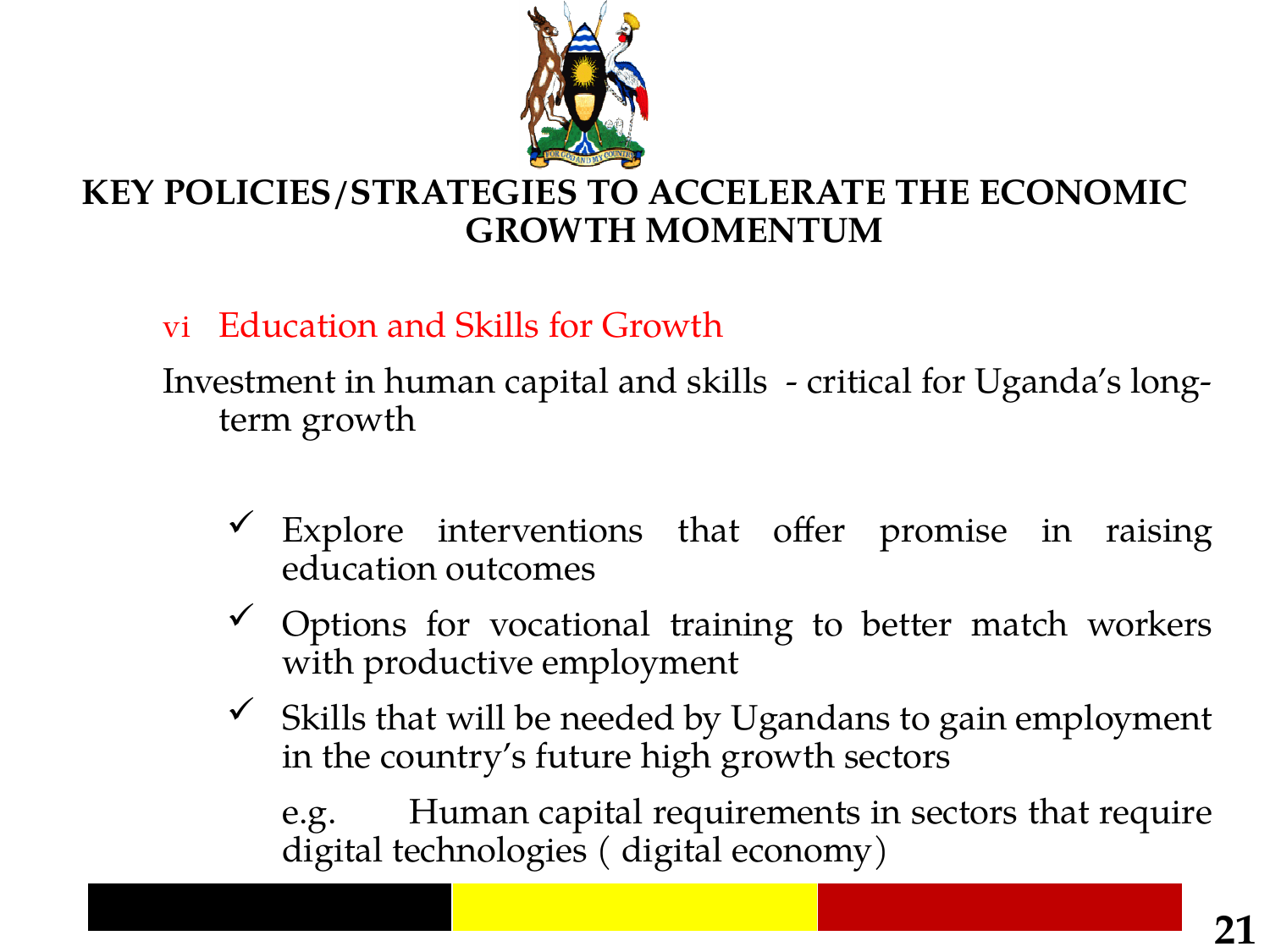

KEY POLICIES/STRATEGIES TO ACCELERATE THE ECONOMIC GROWTH MOMENTUM

vi	Education and Skills for Growth
Investment in human capital and skills  - critical for Uganda’s long-term growth

Explore interventions that offer promise in raising education outcomes
Options for vocational training to better match workers with productive employment
Skills that will be needed by Ugandans to gain employment in the country’s future high growth sectors
	e.g.	Human capital requirements in sectors that require digital technologies ( digital economy)

21